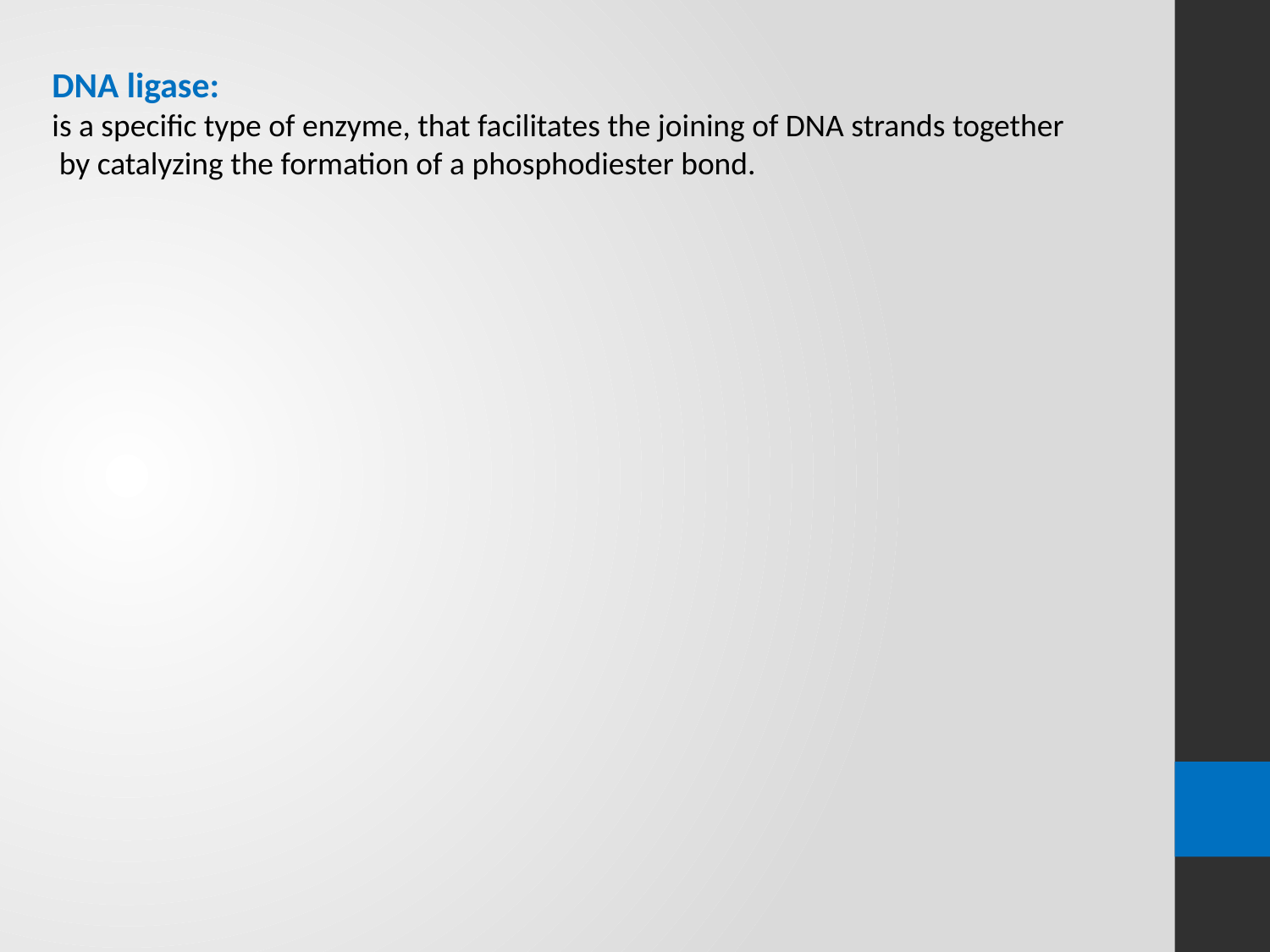

DNA ligase:
is a specific type of enzyme, that facilitates the joining of DNA strands together
 by catalyzing the formation of a phosphodiester bond.